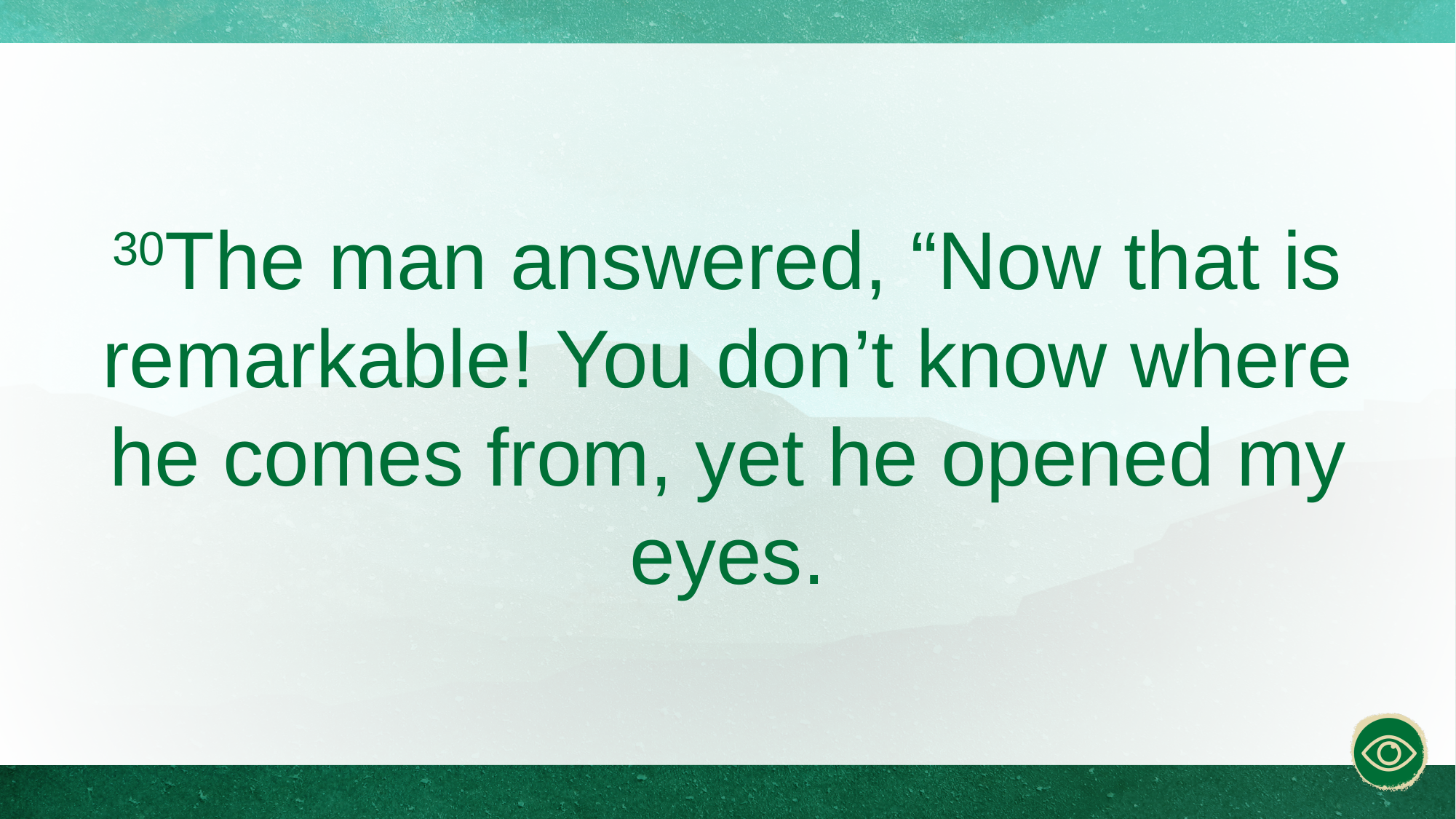

30The man answered, “Now that is remarkable! You don’t know where he comes from, yet he opened my eyes.